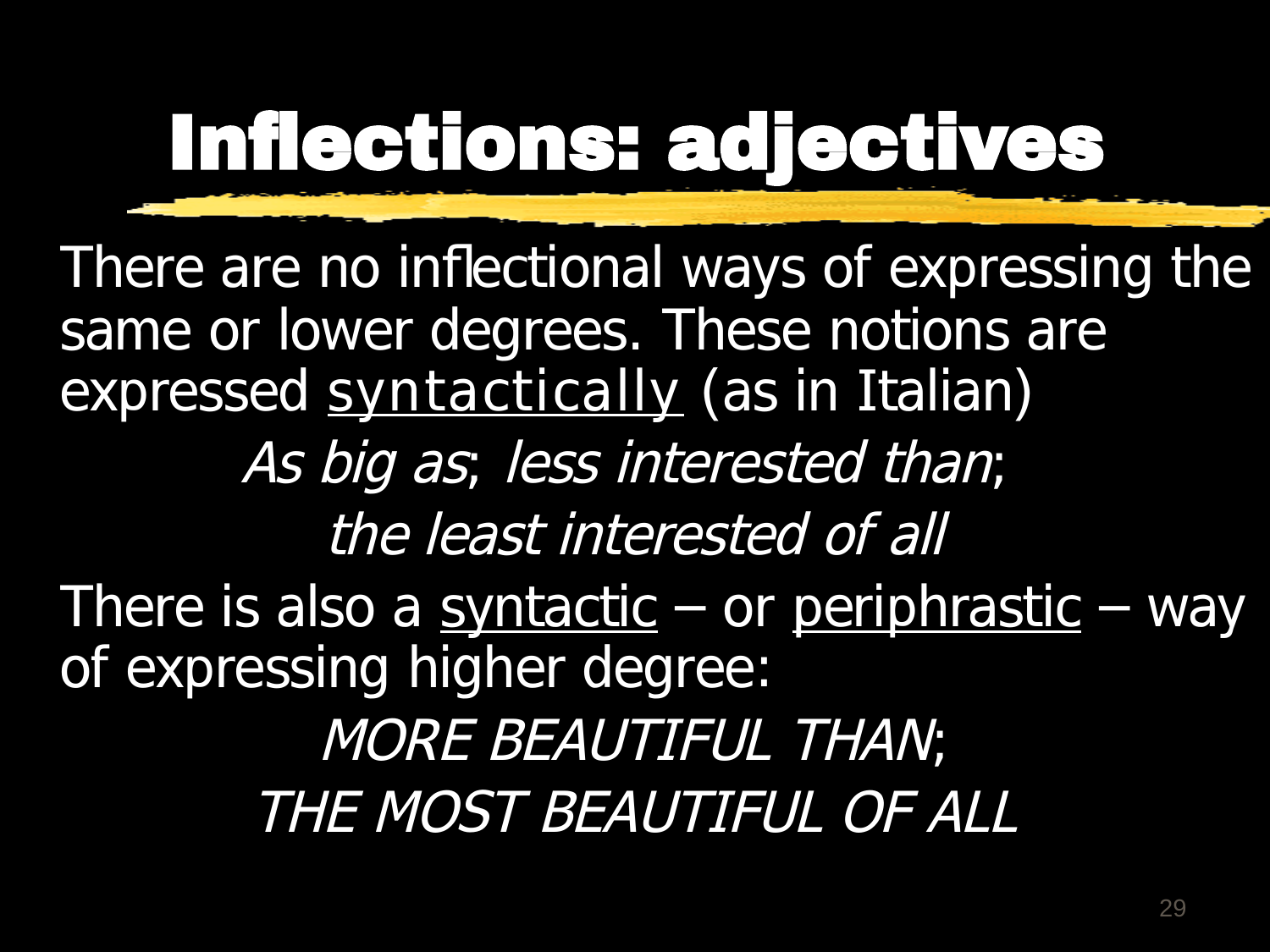

# Inflections: adjectives
	There are no inflectional ways of expressing the same or lower degrees. These notions are expressed syntactically (as in Italian)
As big as; less interested than;
the least interested of all
	There is also a syntactic – or periphrastic – way of expressing higher degree:
MORE BEAUTIFUL THAN;
THE MOST BEAUTIFUL OF ALL

29